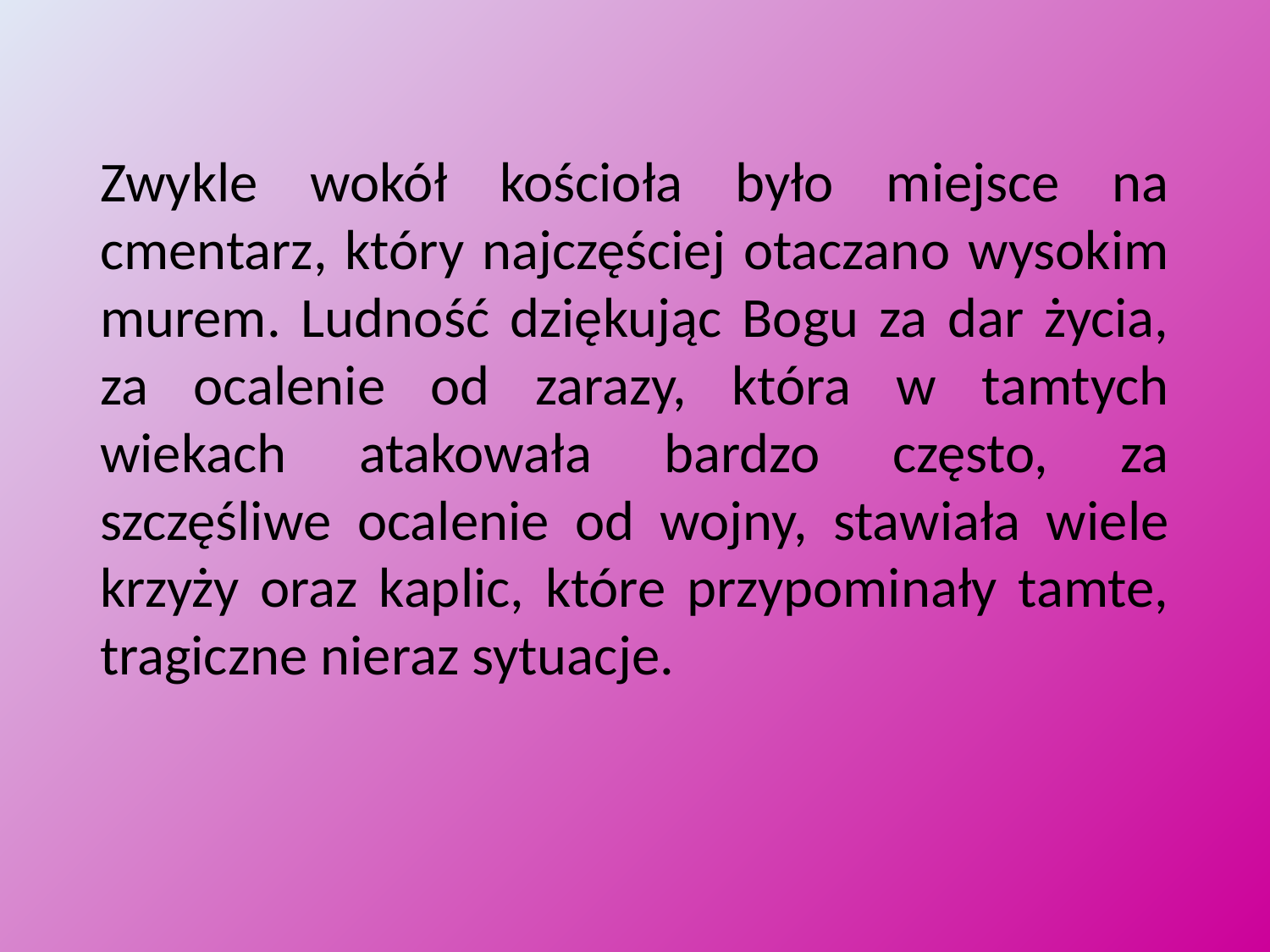

Zwykle wokół kościoła było miejsce na cmentarz, który najczęściej otaczano wysokim murem. Ludność dziękując Bogu za dar życia, za ocalenie od zarazy, która w tamtych wiekach atakowała bardzo często, za szczęśliwe ocalenie od wojny, stawiała wiele krzyży oraz kaplic, które przypominały tamte, tragiczne nieraz sytuacje.